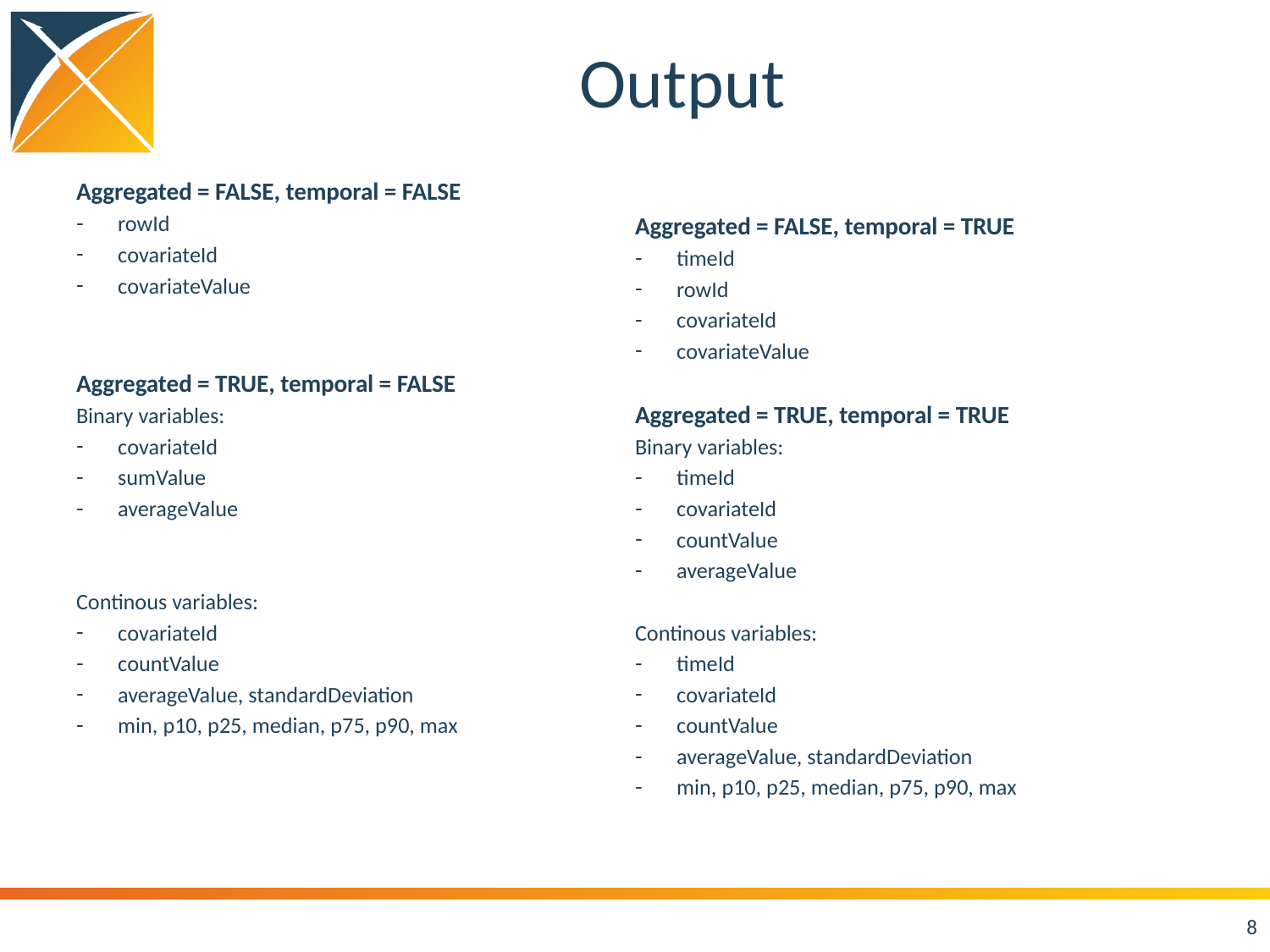

# Output
Aggregated = FALSE, temporal = FALSE
rowId
covariateId
covariateValue

Aggregated = TRUE, temporal = FALSE
Binary variables:
covariateId
sumValue
averageValue

Continous variables:
covariateId
countValue
averageValue, standardDeviation
min, p10, p25, median, p75, p90, max

Aggregated = FALSE, temporal = TRUE
timeId
rowId
covariateId
covariateValue

Aggregated = TRUE, temporal = TRUE
Binary variables:
timeId
covariateId
countValue
averageValue

Continous variables:
timeId
covariateId
countValue
averageValue, standardDeviation
min, p10, p25, median, p75, p90, max

8